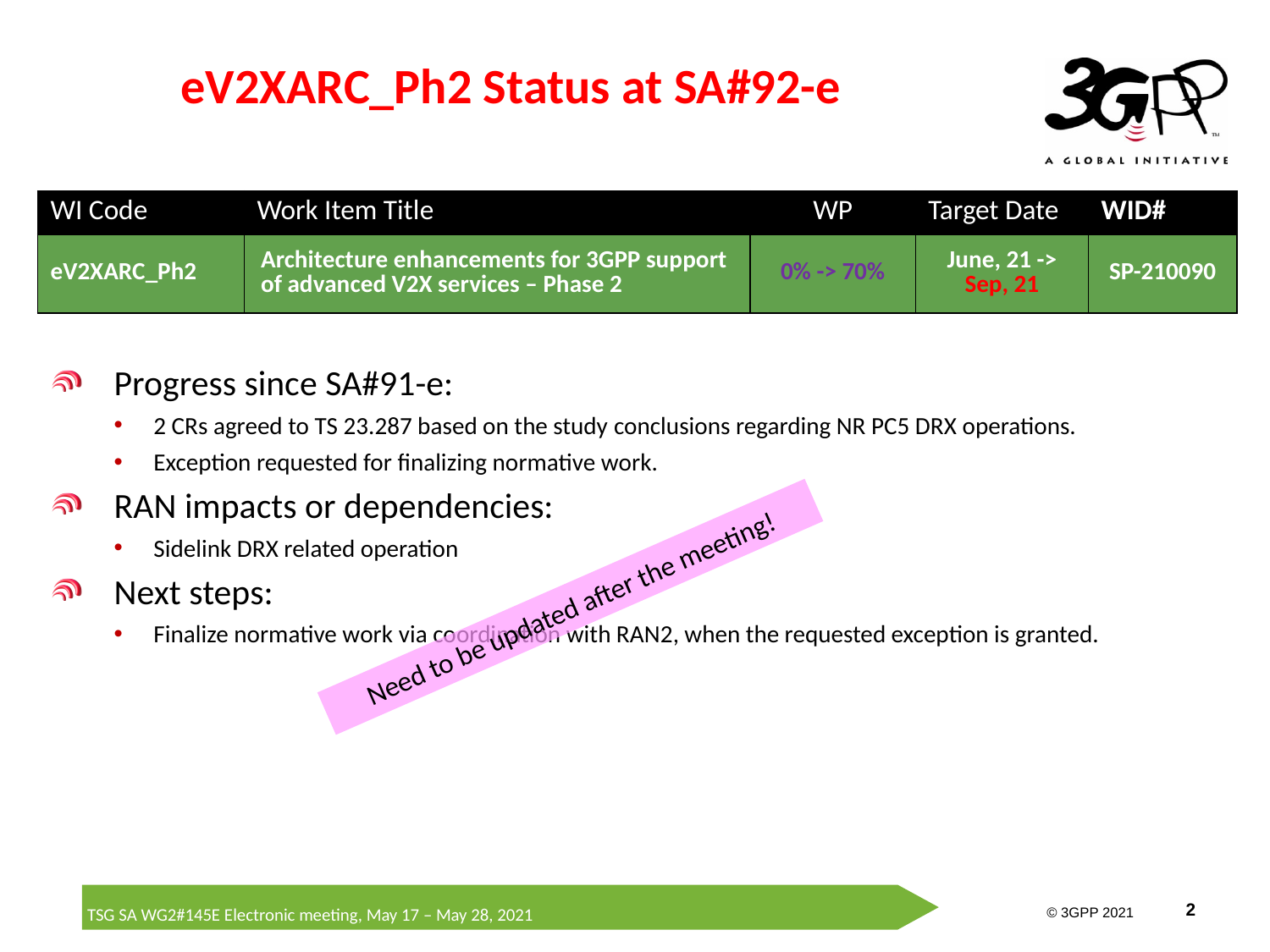

# eV2XARC_Ph2 Status at SA#92-e
| WI Code | Work Item Title | WP | Target Date | WID# |
| --- | --- | --- | --- | --- |
| eV2XARC\_Ph2 | Architecture enhancements for 3GPP support of advanced V2X services – Phase 2 | 0% -> 70% | June, 21 -> Sep, 21 | SP-210090 |
Progress since SA#91-e:
2 CRs agreed to TS 23.287 based on the study conclusions regarding NR PC5 DRX operations.
Exception requested for finalizing normative work.
RAN impacts or dependencies:
Sidelink DRX related operation
Next steps:
Finalize normative work via coordination with RAN2, when the requested exception is granted.

Need to be updated after the meeting!